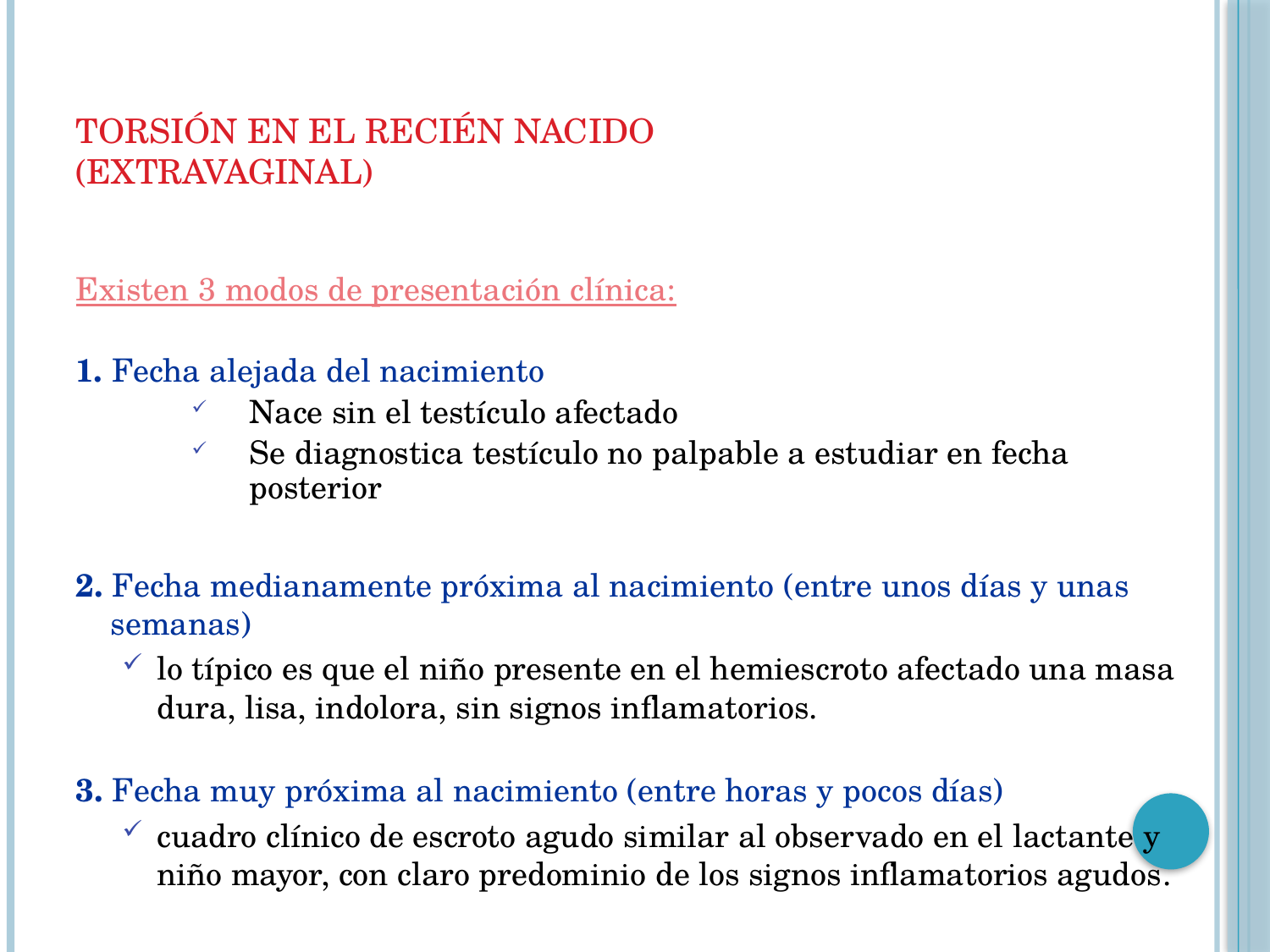

# Torsión en el recién nacido (extravaginal)

Existen 3 modos de presentación clínica:

1. Fecha alejada del nacimiento
Nace sin el testículo afectado
Se diagnostica testículo no palpable a estudiar en fecha posterior

2. Fecha medianamente próxima al nacimiento (entre unos días y unas semanas)
lo típico es que el niño presente en el hemiescroto afectado una masa dura, lisa, indolora, sin signos inflamatorios.
3. Fecha muy próxima al nacimiento (entre horas y pocos días)
cuadro clínico de escroto agudo similar al observado en el lactante y niño mayor, con claro predominio de los signos inflamatorios agudos.